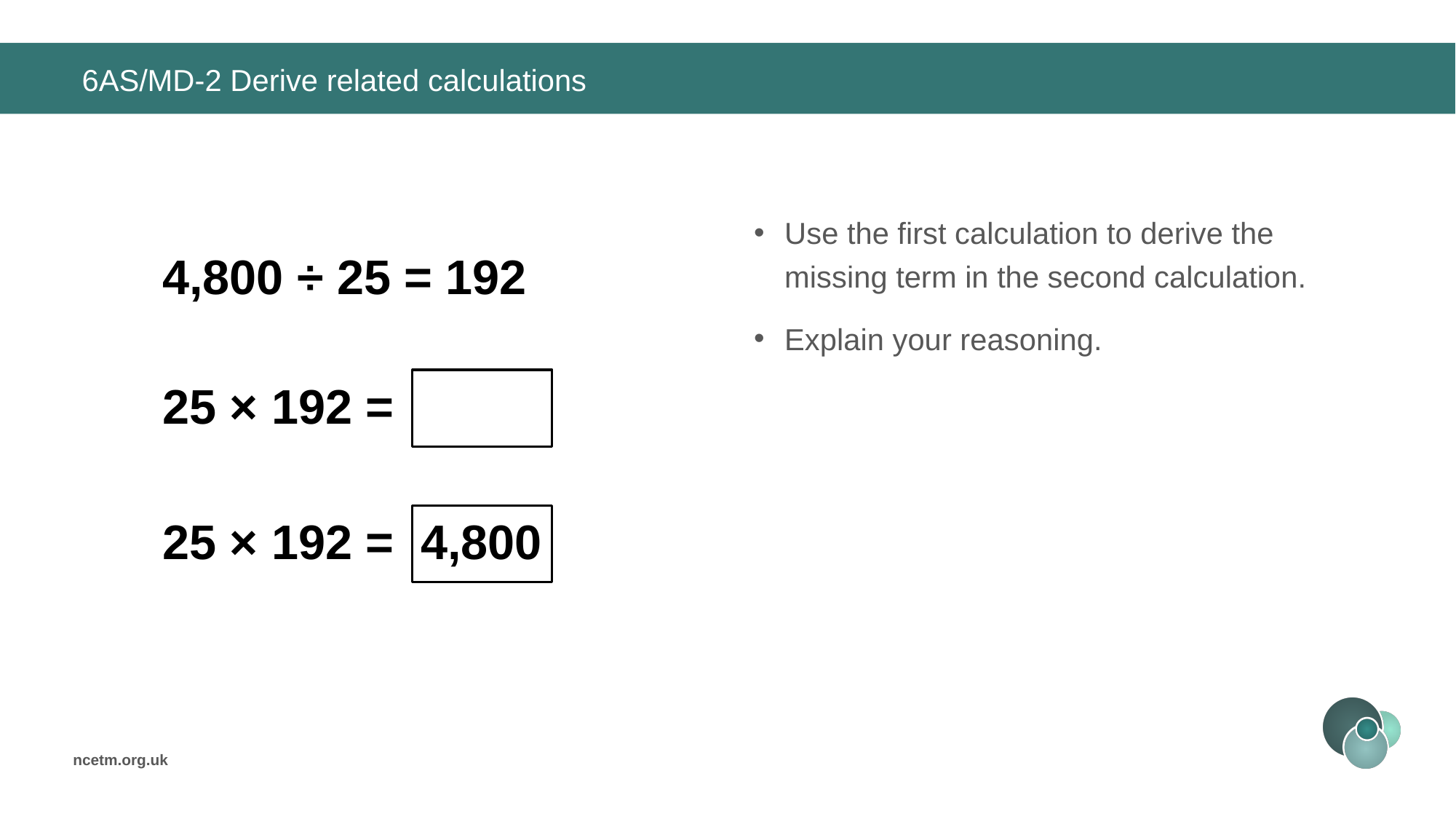

# 6AS/MD-2 Derive related calculations
Use the first calculation to derive the missing term in the second calculation.
Explain your reasoning.

4,800 ÷ 25 = 192
25 × 192 =

25 × 192 =  4,800